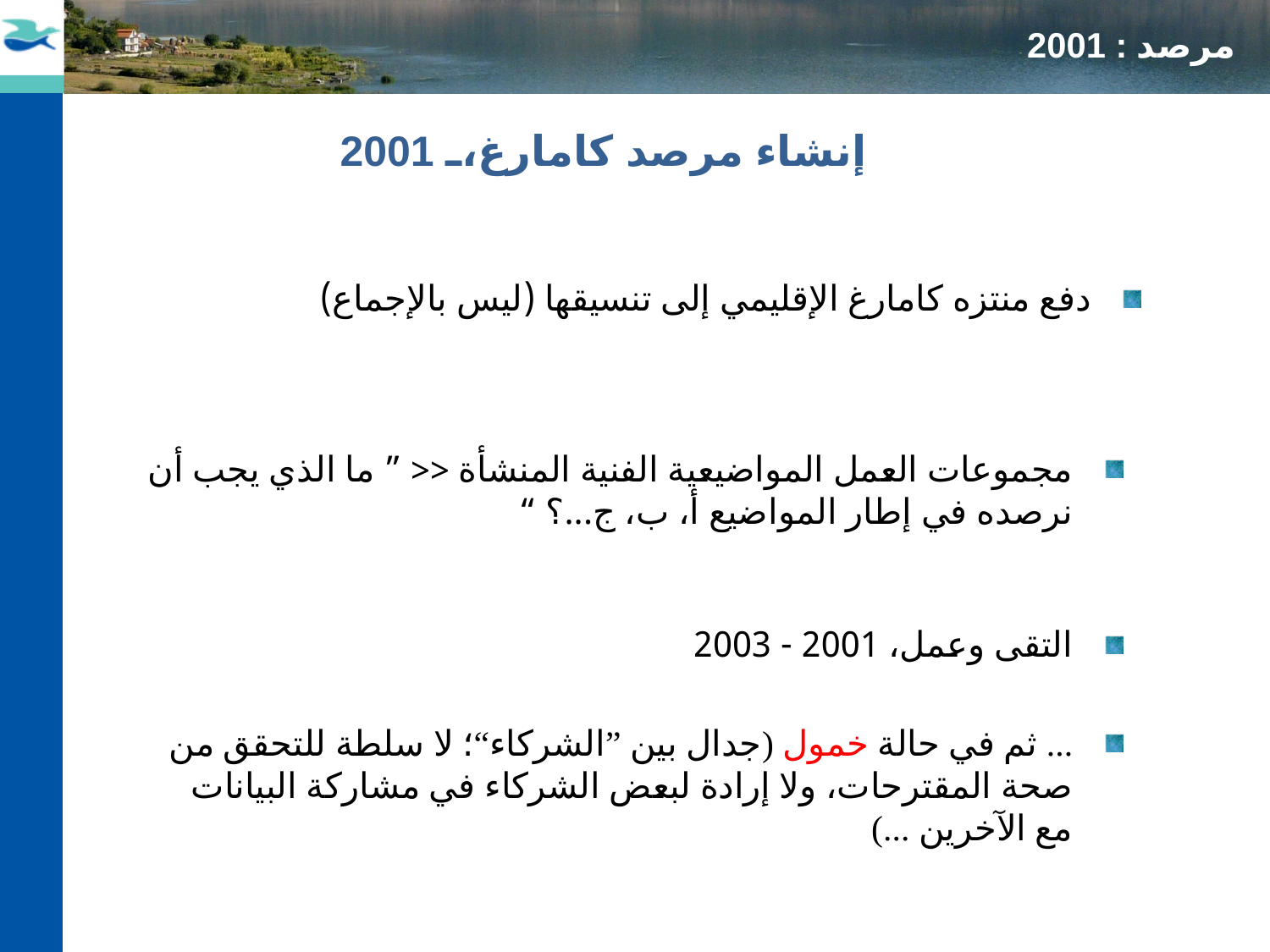

2001 : مرصد
إنشاء مرصد كامارغ، 2001

دفع منتزه كامارغ الإقليمي إلى تنسيقها (ليس بالإجماع)

مجموعات العمل المواضيعية الفنية المنشأة << ” ما الذي يجب أن نرصده في إطار المواضيع أ، ب، ج...؟ “

التقى وعمل، 2001 - 2003

... ثم في حالة خمول (جدال بين ”الشركاء“؛ لا سلطة للتحقق من صحة المقترحات، ولا إرادة لبعض الشركاء في مشاركة البيانات مع الآخرين ...)